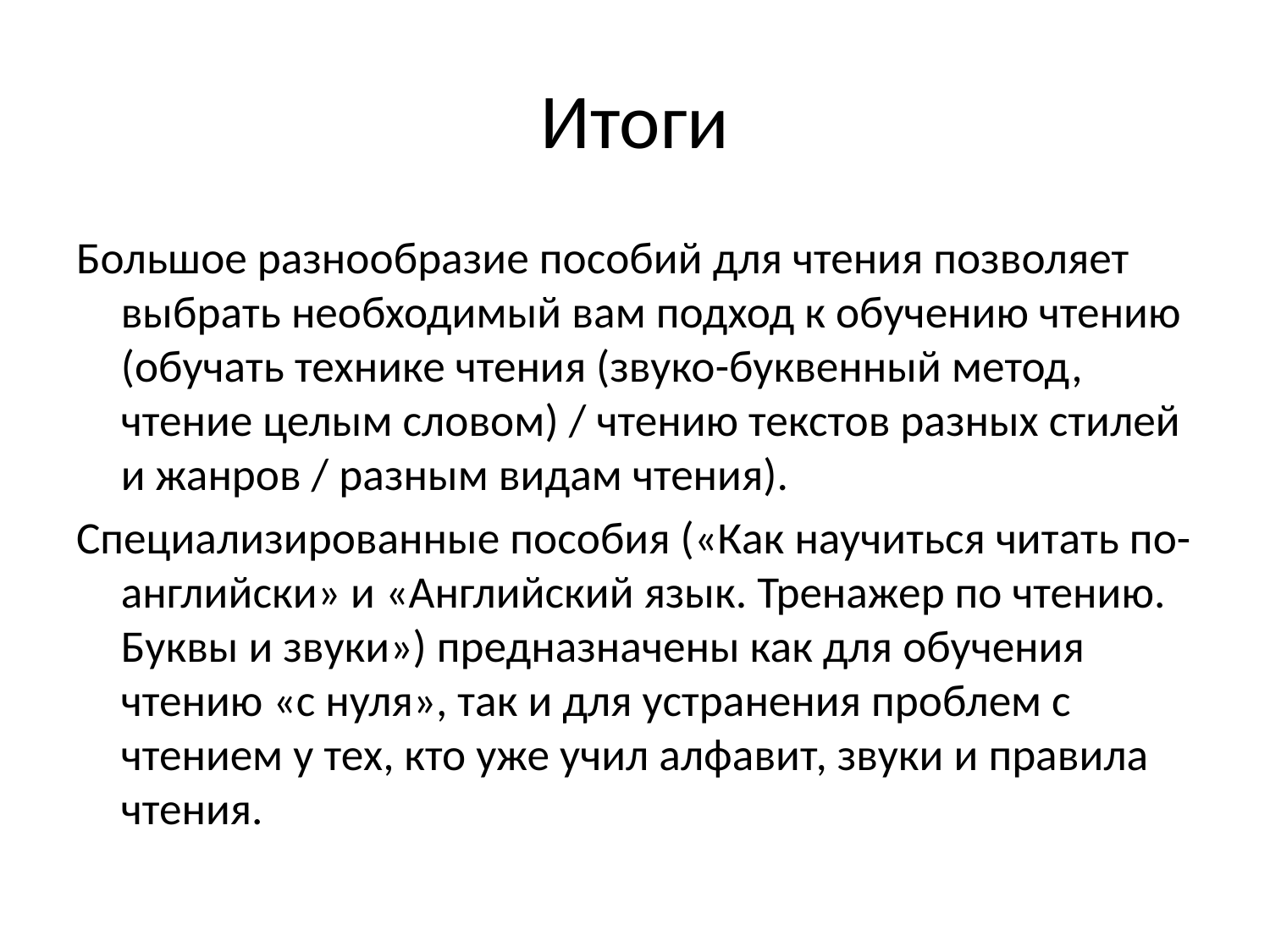

# Итоги
Большое разнообразие пособий для чтения позволяет выбрать необходимый вам подход к обучению чтению (обучать технике чтения (звуко-буквенный метод, чтение целым словом) / чтению текстов разных стилей и жанров / разным видам чтения).
Специализированные пособия («Как научиться читать по-английски» и «Английский язык. Тренажер по чтению. Буквы и звуки») предназначены как для обучения чтению «с нуля», так и для устранения проблем с чтением у тех, кто уже учил алфавит, звуки и правила чтения.